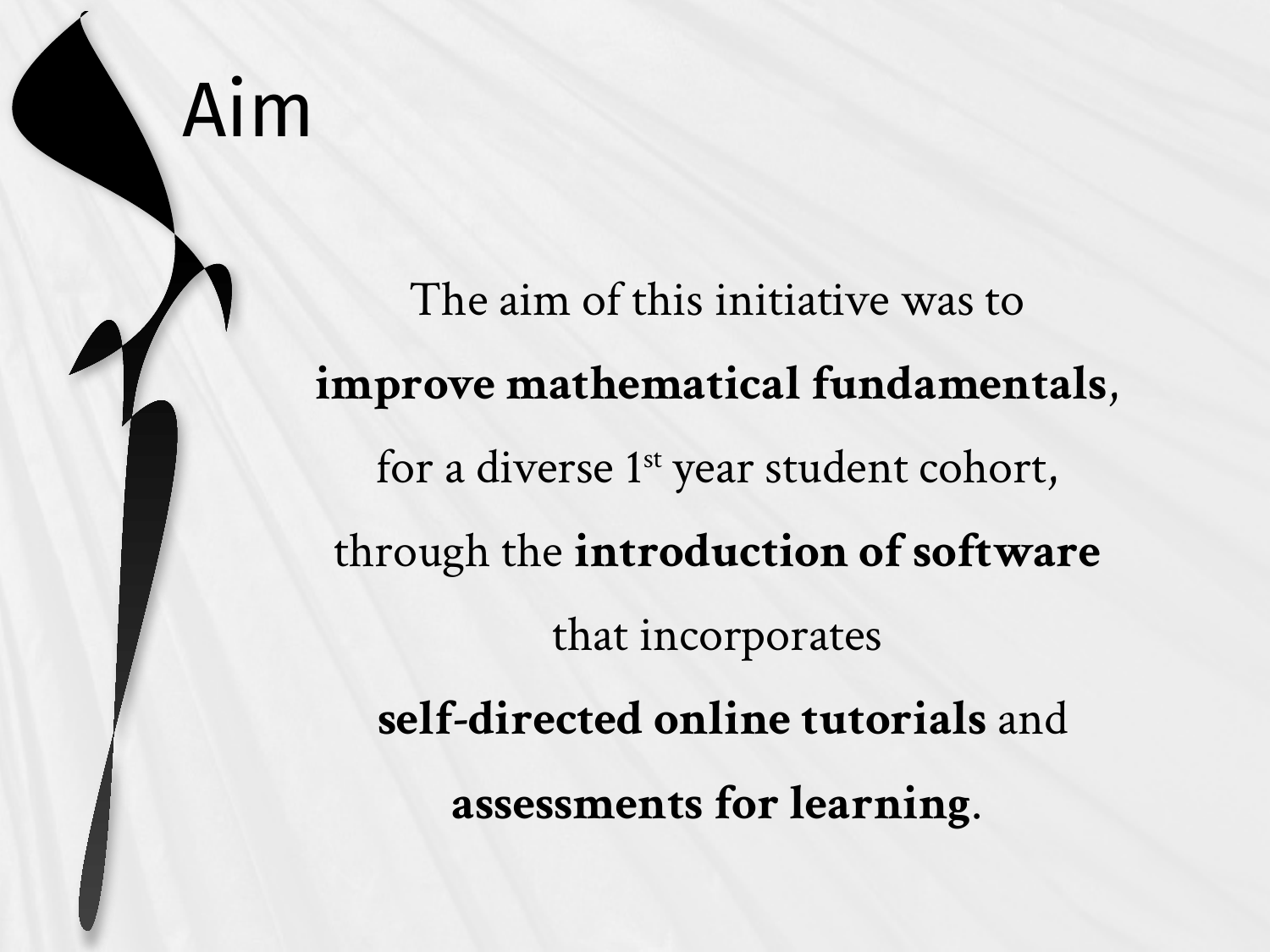

# Aim
The aim of this initiative was to
improve mathematical fundamentals,
for a diverse 1st year student cohort,
through the introduction of software
that incorporates
self-directed online tutorials and
 assessments for learning.